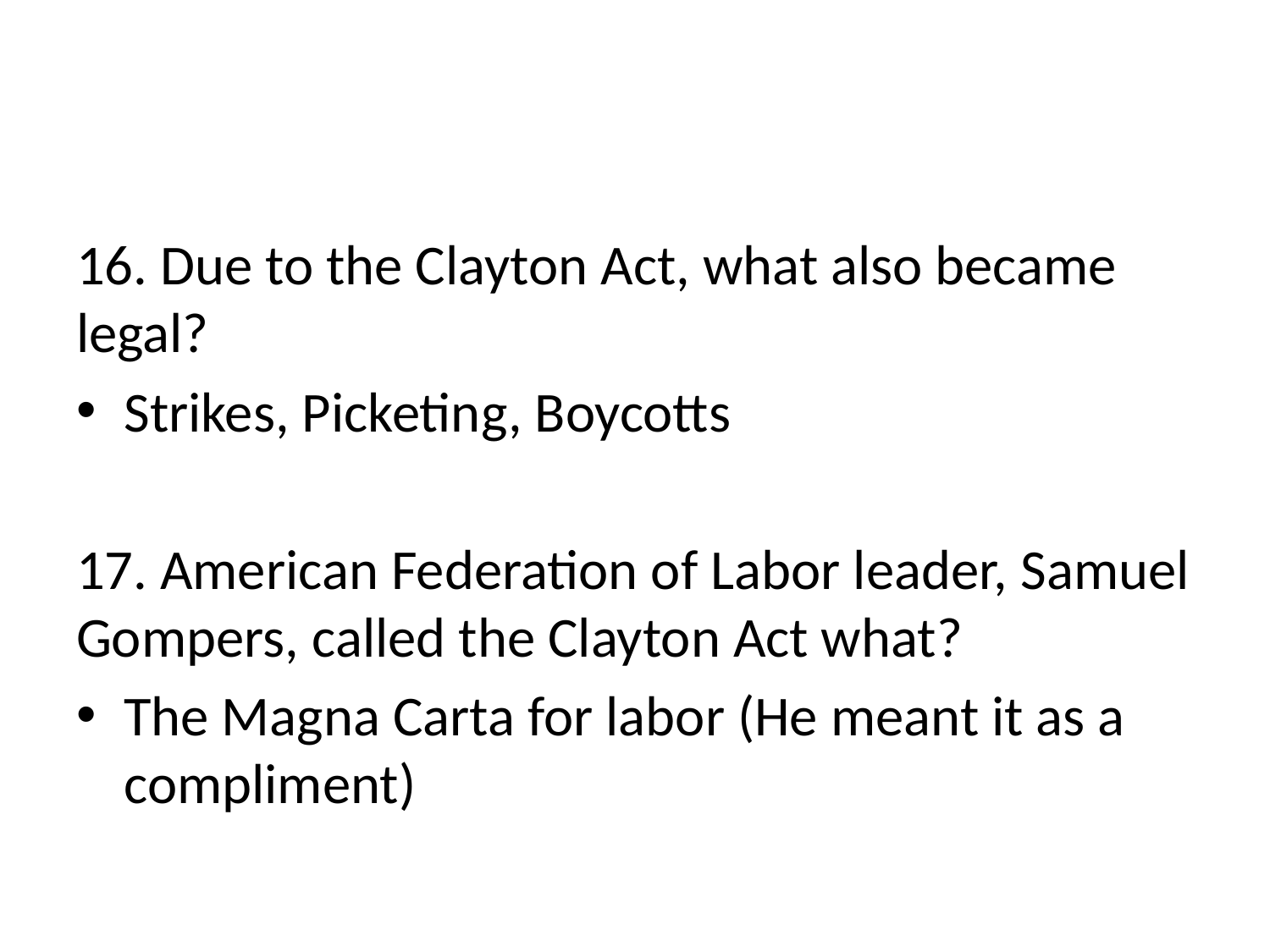

#
16. Due to the Clayton Act, what also became legal?
Strikes, Picketing, Boycotts

17. American Federation of Labor leader, Samuel Gompers, called the Clayton Act what?
The Magna Carta for labor (He meant it as a compliment)